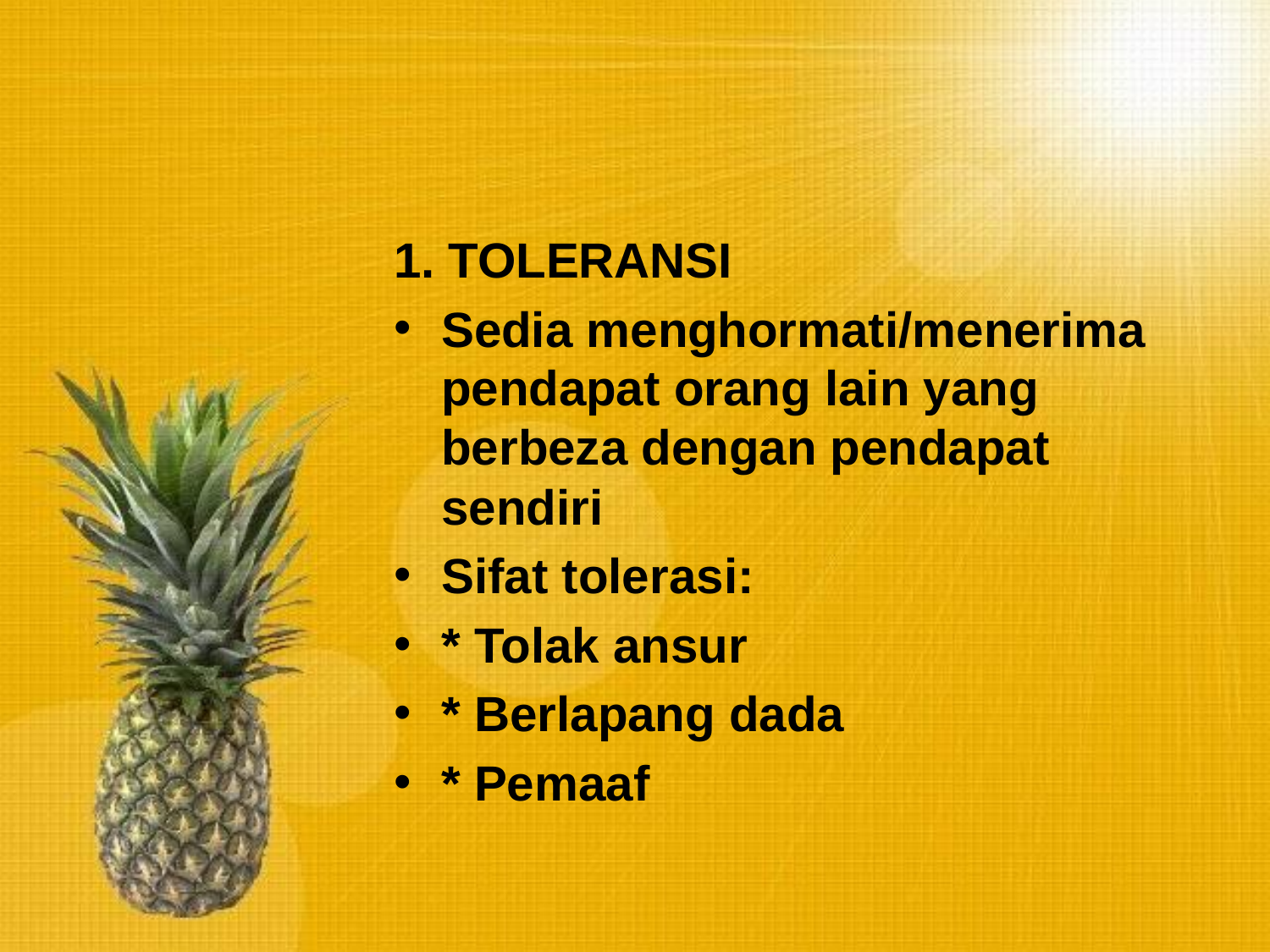

1. TOLERANSI
Sedia menghormati/menerima pendapat orang lain yang berbeza dengan pendapat sendiri
Sifat tolerasi:
* Tolak ansur
* Berlapang dada
* Pemaaf